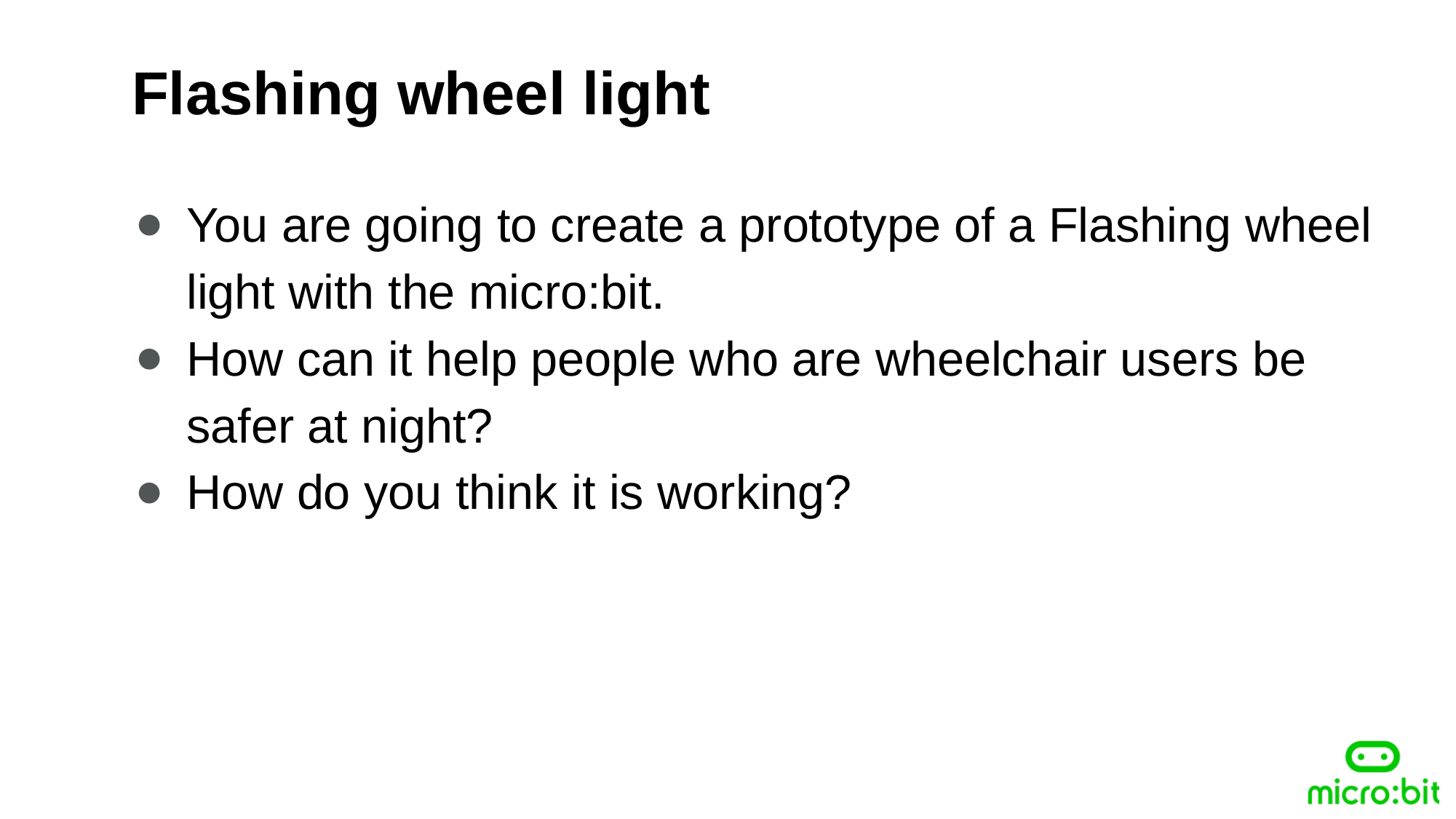

Flashing wheel light

You are going to create a prototype of a Flashing wheel light with the micro:bit.
How can it help people who are wheelchair users be safer at night?
How do you think it is working?